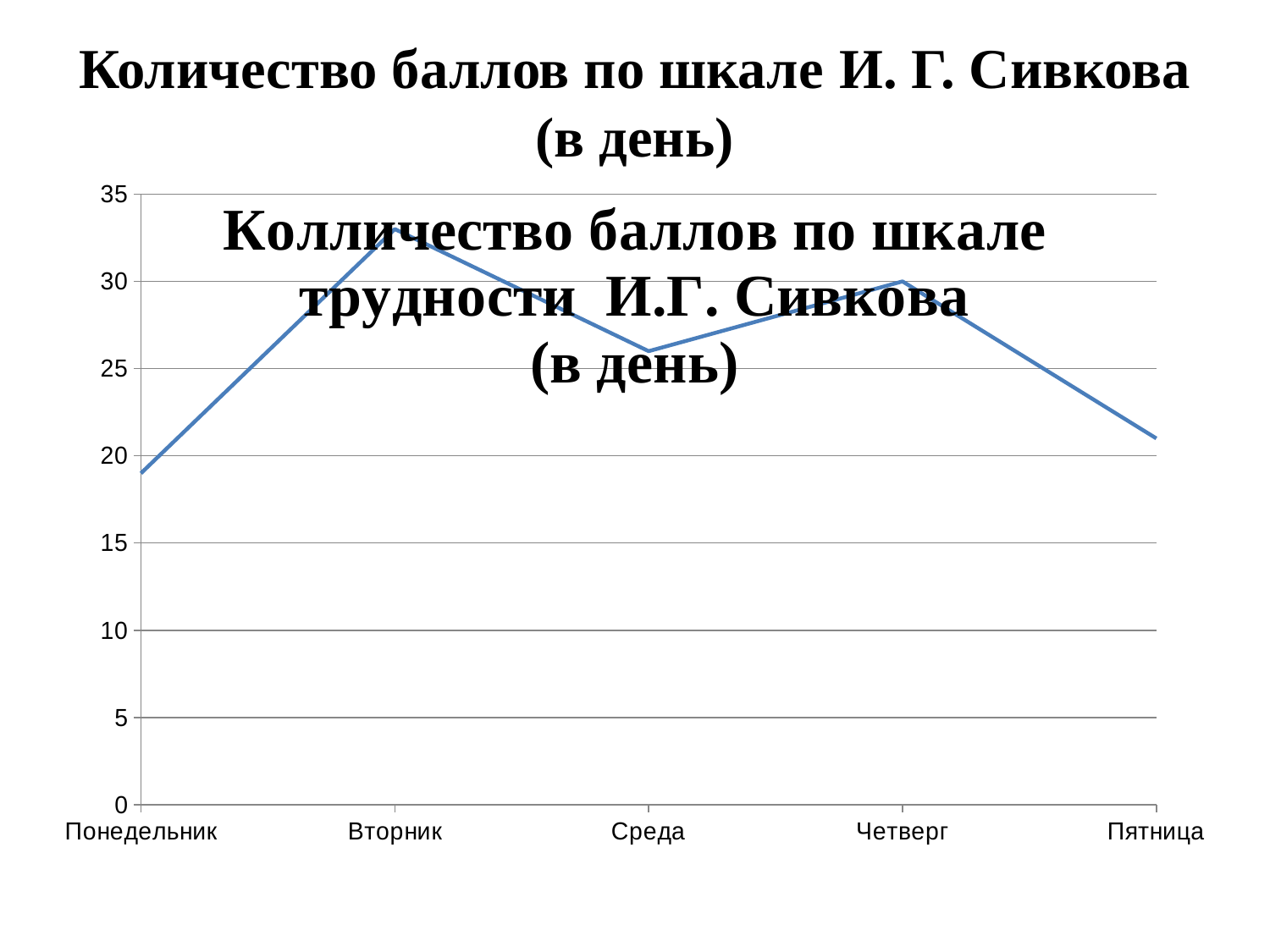

Количество баллов по шкале И. Г. Сивкова
(в день)

### Chart: Колличество баллов по шкале трудности  И.Г. Сивкова
(в день)

| Category |
|---|

### Chart

| Category | Ряд 1 |
|---|---|
| Понедельник | 19.0 |
| Вторник | 33.0 |
| Среда | 26.0 |
| Четверг | 30.0 |
| Пятница | 21.0 |